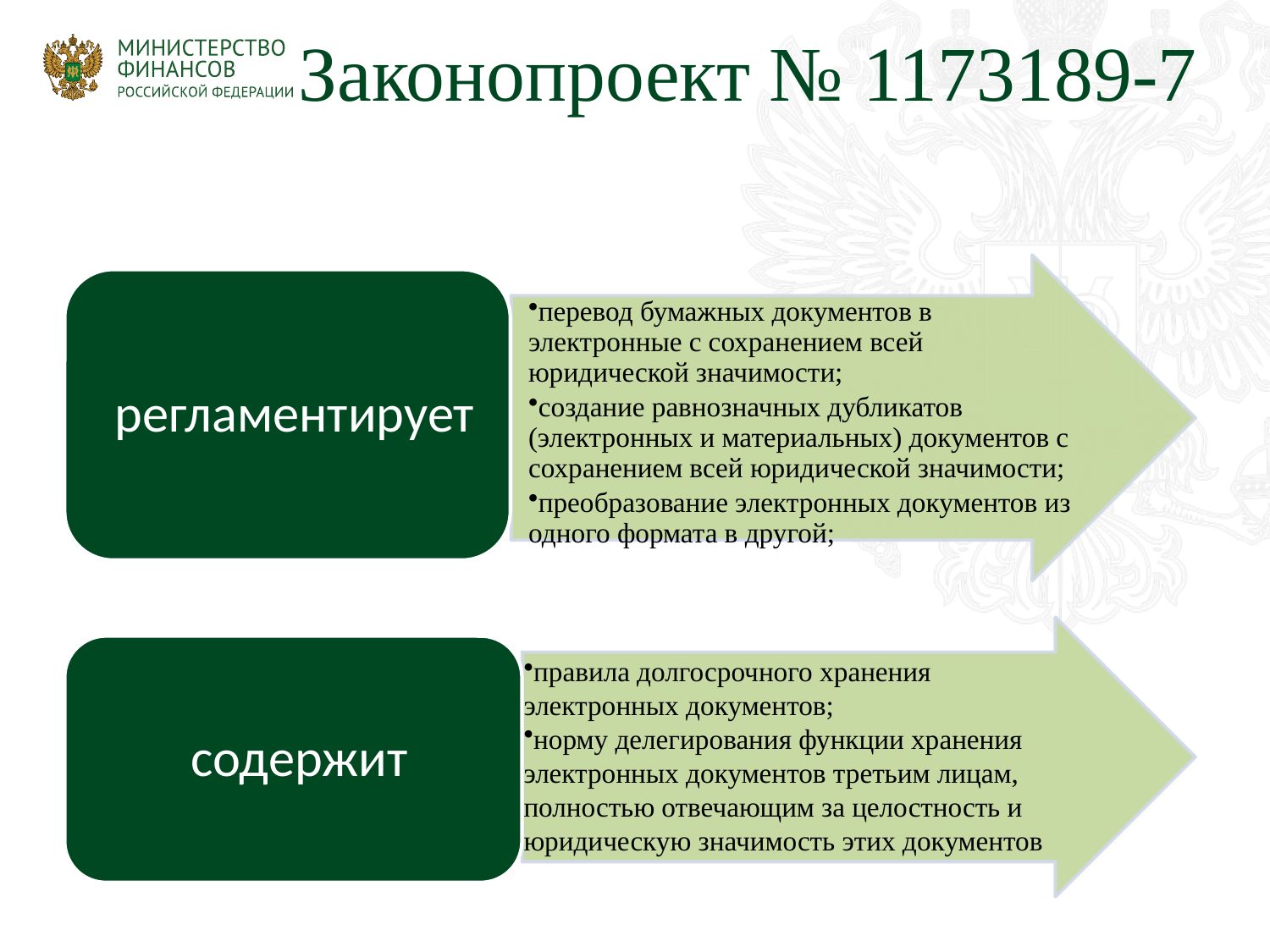

# Законопроект № 1173189-7
перевод бумажных документов в электронные с сохранением всей юридической значимости;
создание равнозначных дубликатов (электронных и материальных) документов с сохранением всей юридической значимости;
преобразование электронных документов из одного формата в другой;
регламентирует
правила долгосрочного хранения электронных документов;
норму делегирования функции хранения электронных документов третьим лицам, полностью отвечающим за целостность и юридическую значимость этих документов
содержит
3